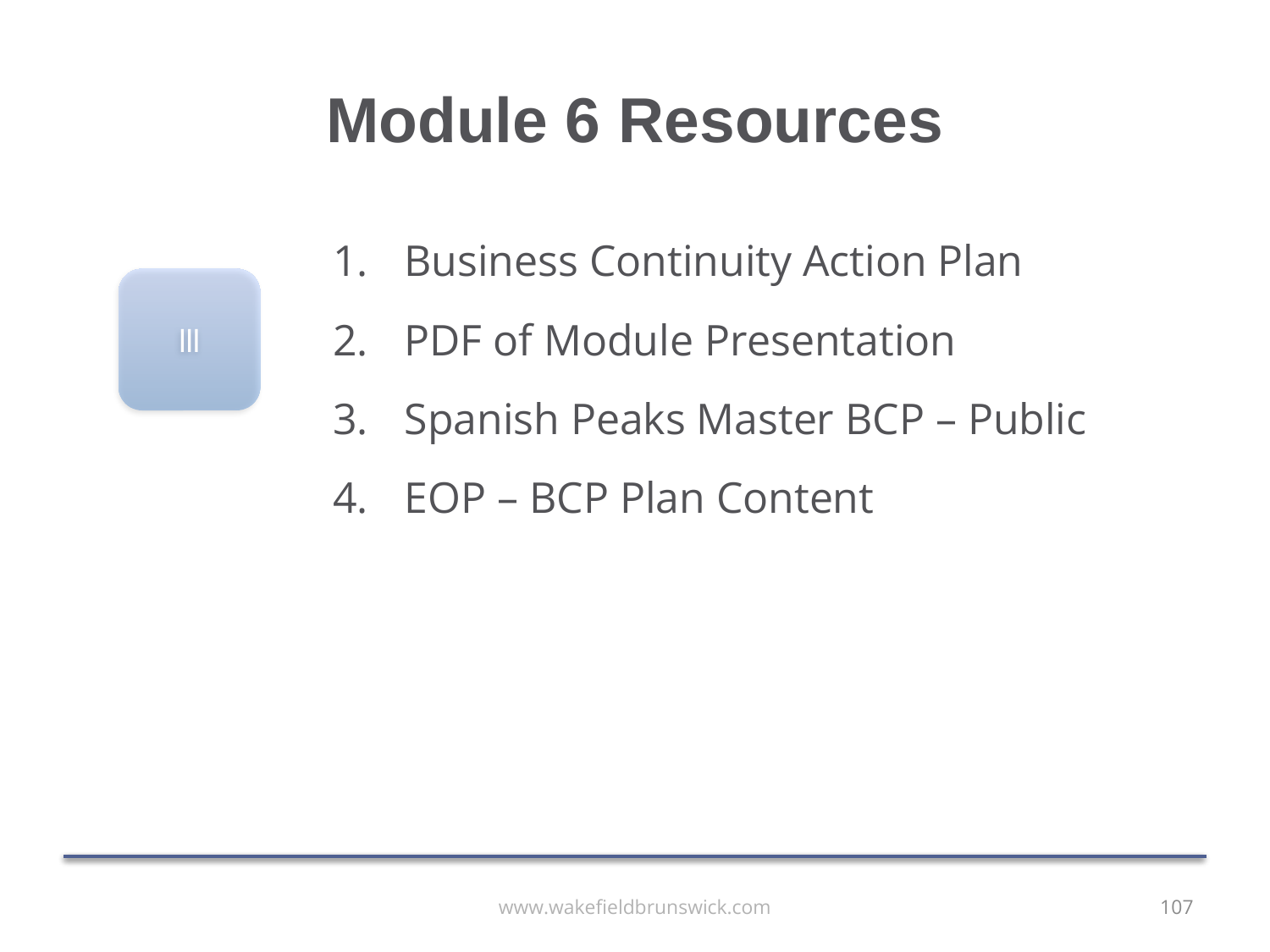

# Module 6 Resources
Business Continuity Action Plan
PDF of Module Presentation
Spanish Peaks Master BCP – Public
EOP – BCP Plan Content
lll
www.wakefieldbrunswick.com
107